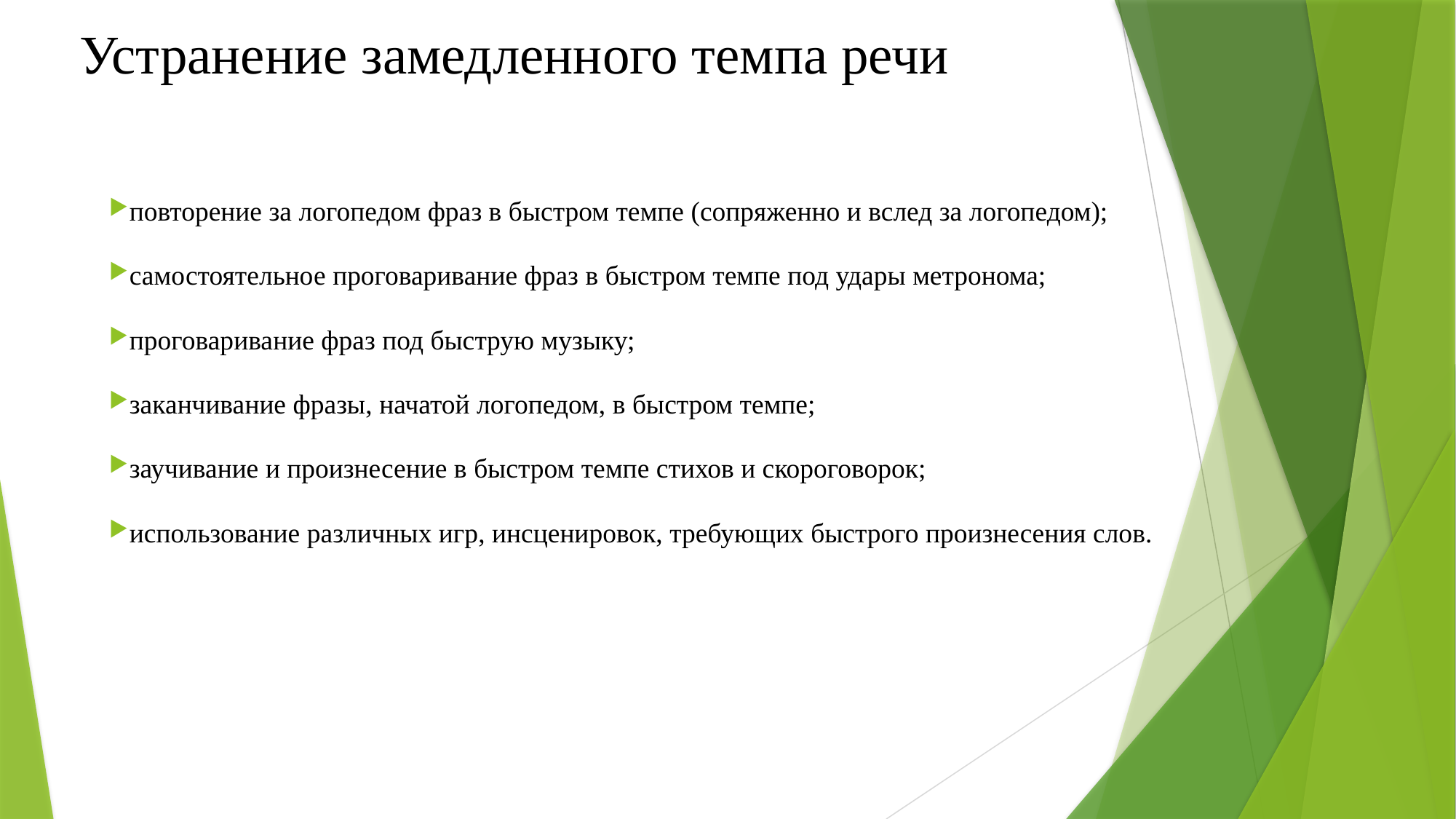

# Устранение замедленного темпа речи
повторение за логопедом фраз в быстром темпе (сопряженно и вслед за логопедом);
самостоятельное проговаривание фраз в быстром темпе под удары метронома;
проговаривание фраз под быструю музыку;
заканчивание фразы, начатой логопедом, в быстром темпе;
заучивание и произнесение в быстром темпе стихов и скороговорок;
использование различных игр, инсценировок, требующих быстрого произнесения слов.